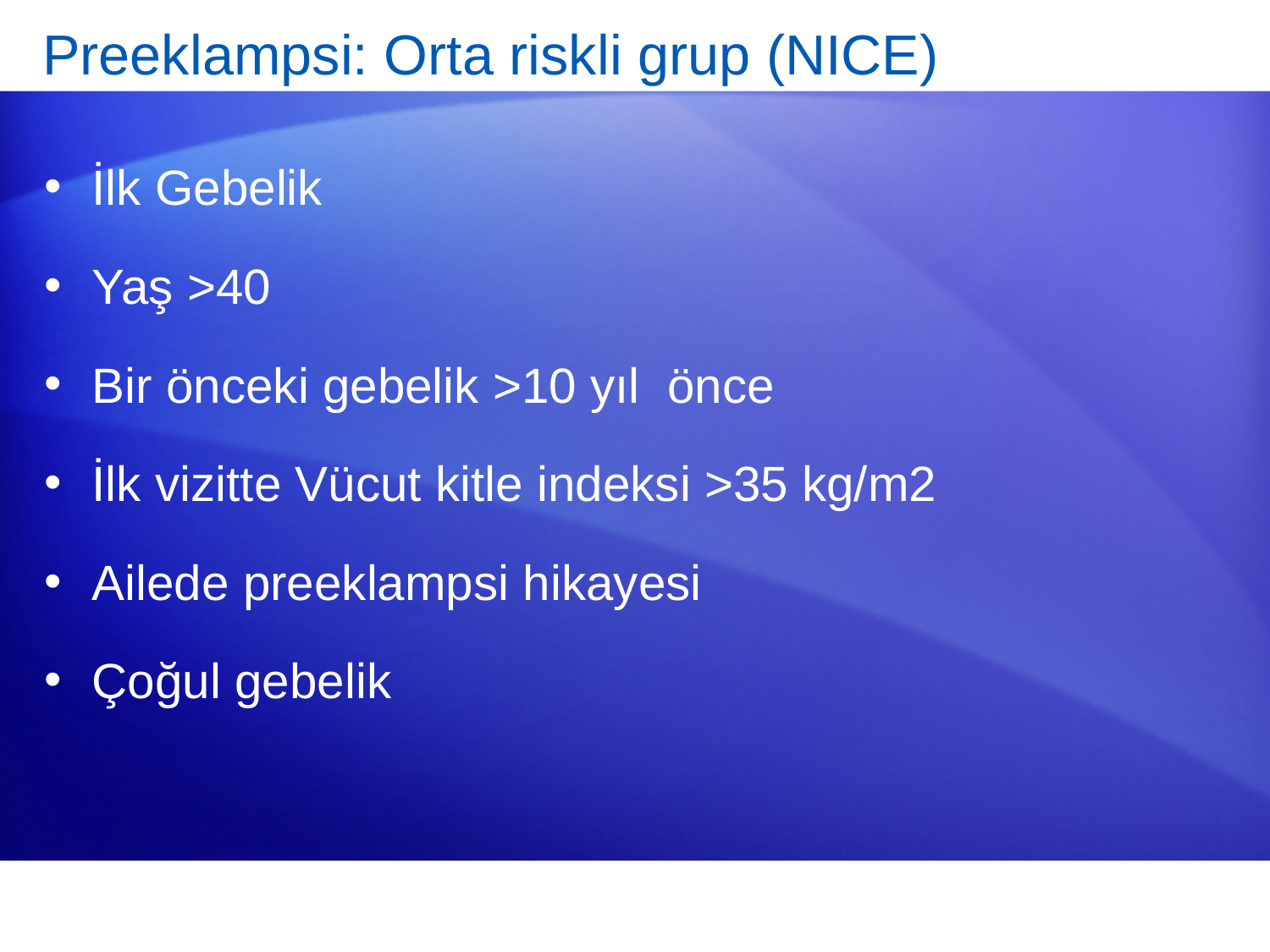

# Preeklampsi: Orta riskli grup (NICE)
İlk Gebelik
Yaş >40
Bir önceki gebelik >10 yıl  önce
İlk vizitte Vücut kitle indeksi >35 kg/m2
Ailede preeklampsi hikayesi
Çoğul gebelik